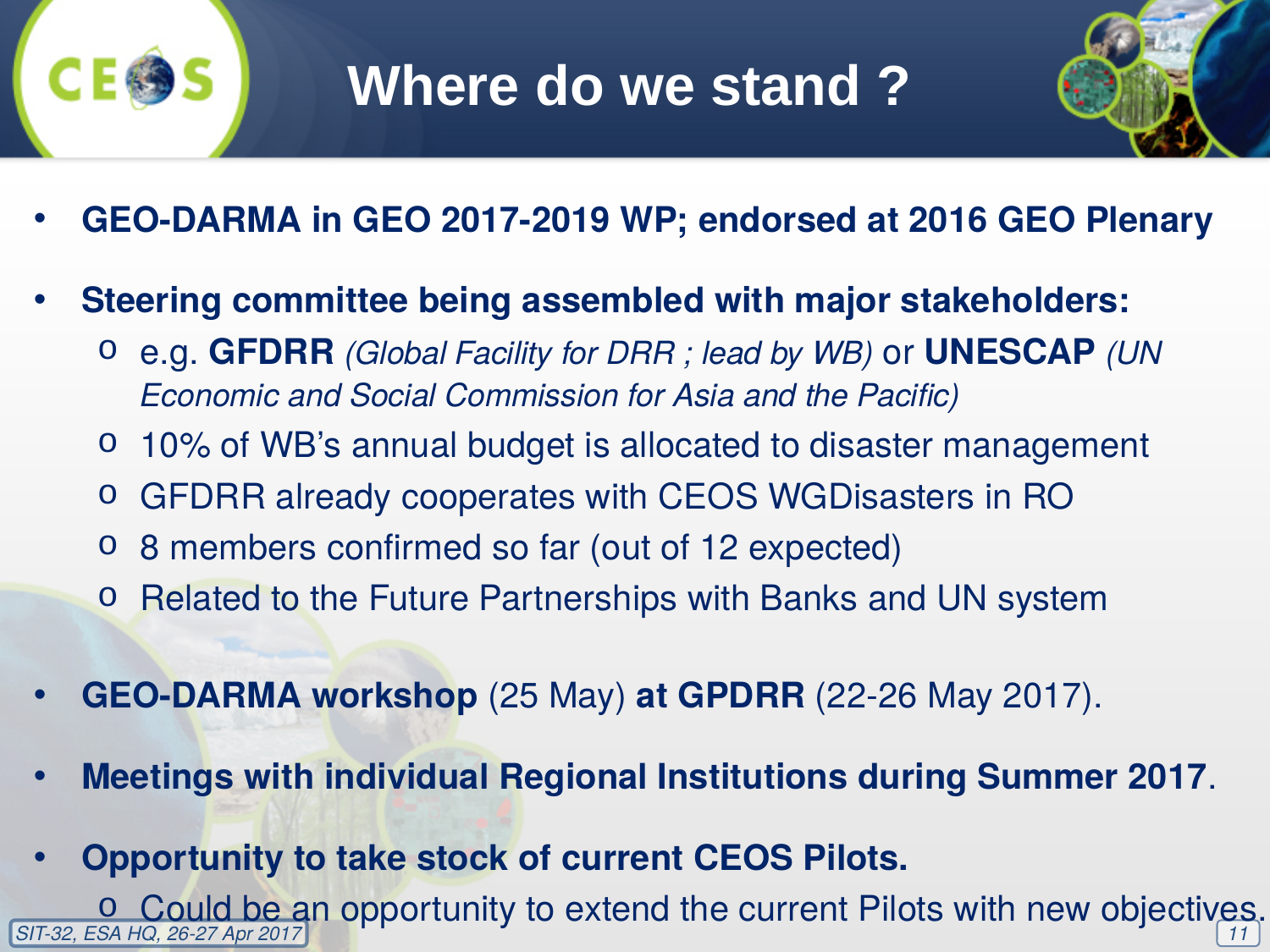

Where do we stand ?
GEO-DARMA in GEO 2017-2019 WP; endorsed at 2016 GEO Plenary

Steering committee being assembled with major stakeholders:
e.g. GFDRR (Global Facility for DRR ; lead by WB) or UNESCAP (UN Economic and Social Commission for Asia and the Pacific)
10% of WB’s annual budget is allocated to disaster management
GFDRR already cooperates with CEOS WGDisasters in RO
8 members confirmed so far (out of 12 expected)
Related to the Future Partnerships with Banks and UN system

GEO-DARMA workshop (25 May) at GPDRR (22-26 May 2017).

Meetings with individual Regional Institutions during Summer 2017.

Opportunity to take stock of current CEOS Pilots.
Could be an opportunity to extend the current Pilots with new objectives.
11